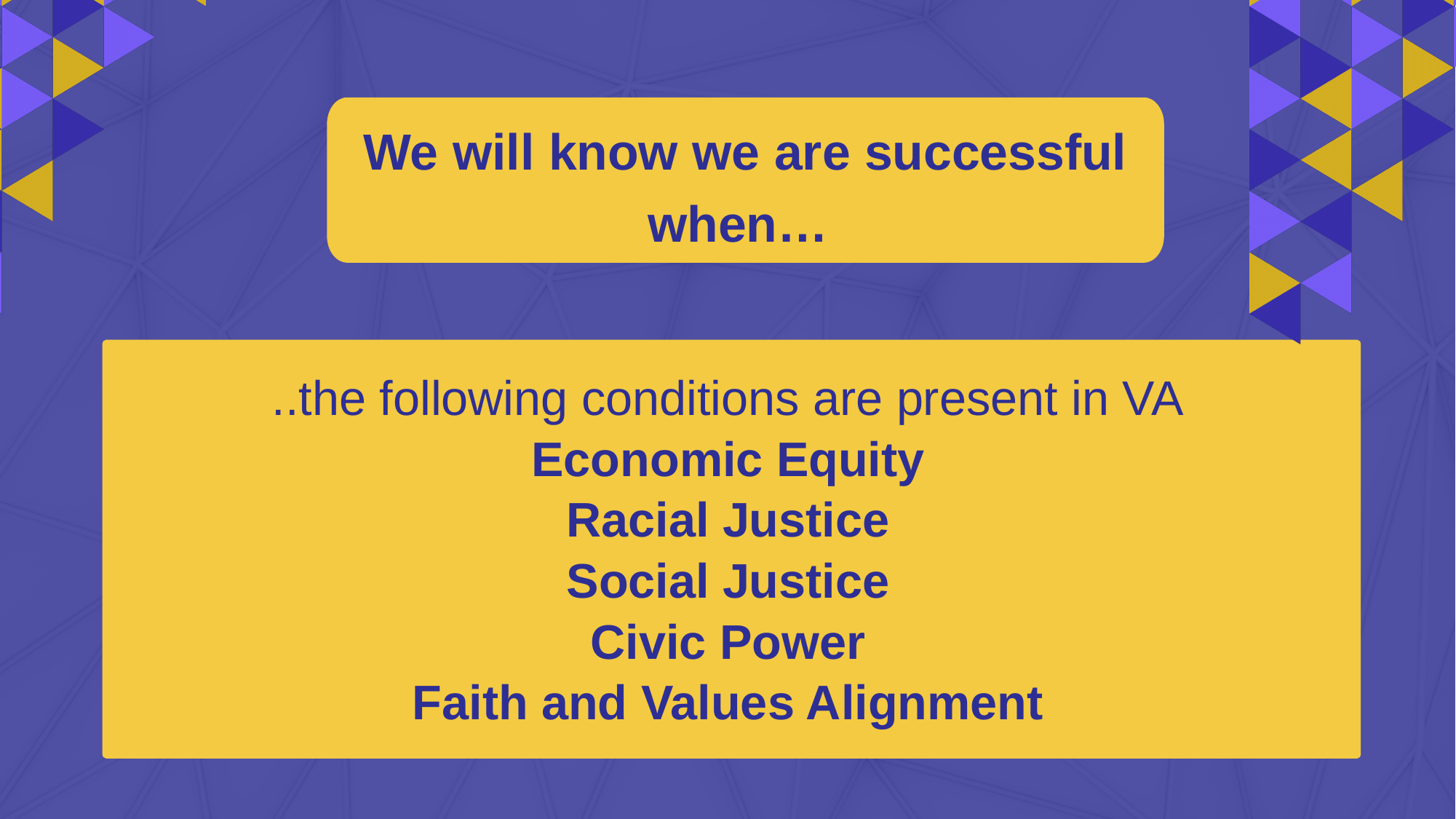

We will know we are successful when…

..the following conditions are present in VA
Economic Equity
Racial Justice
Social Justice
Civic Power
Faith and Values Alignment